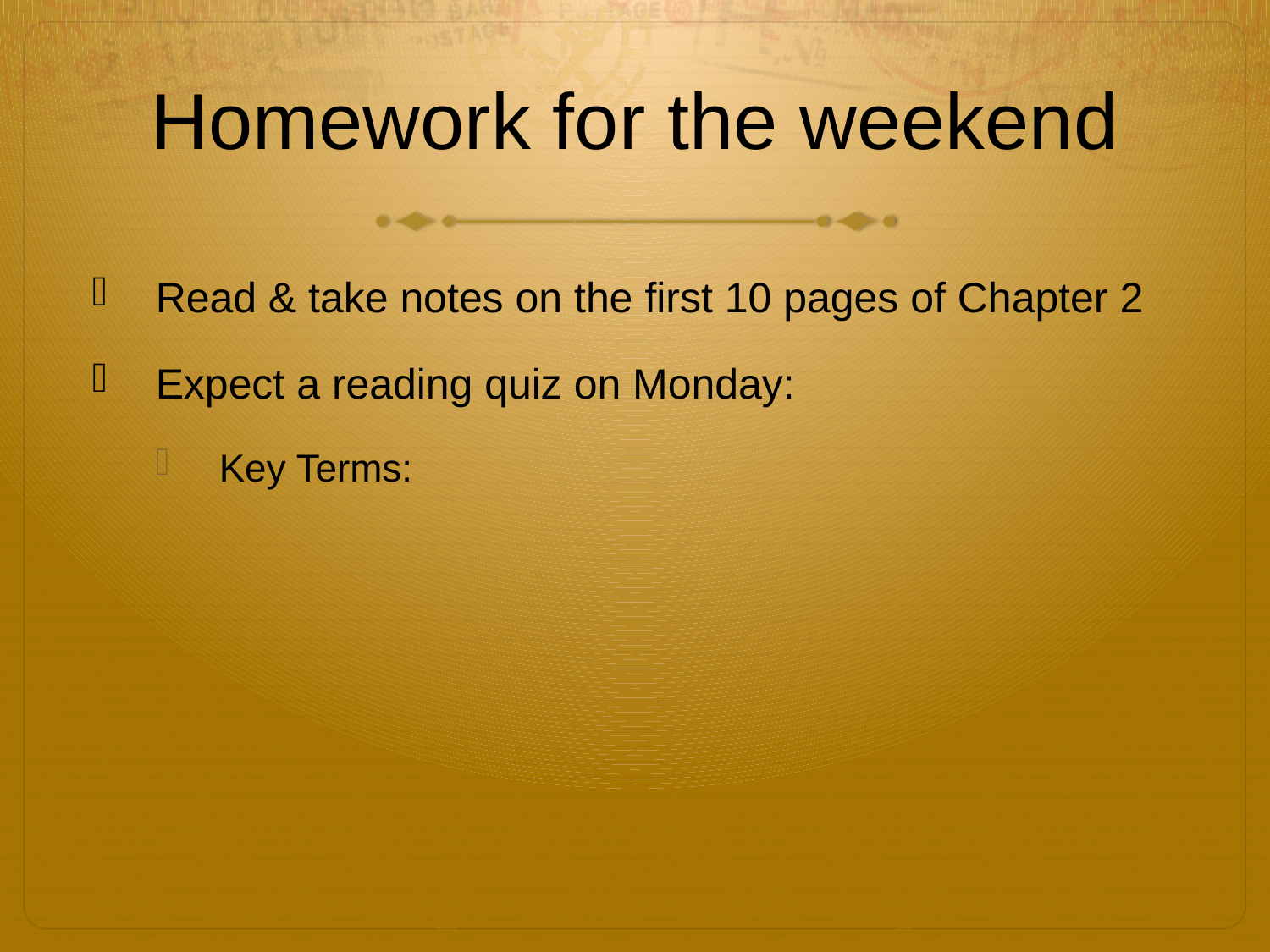

# Homework for the weekend
Read & take notes on the first 10 pages of Chapter 2
Expect a reading quiz on Monday:
Key Terms: